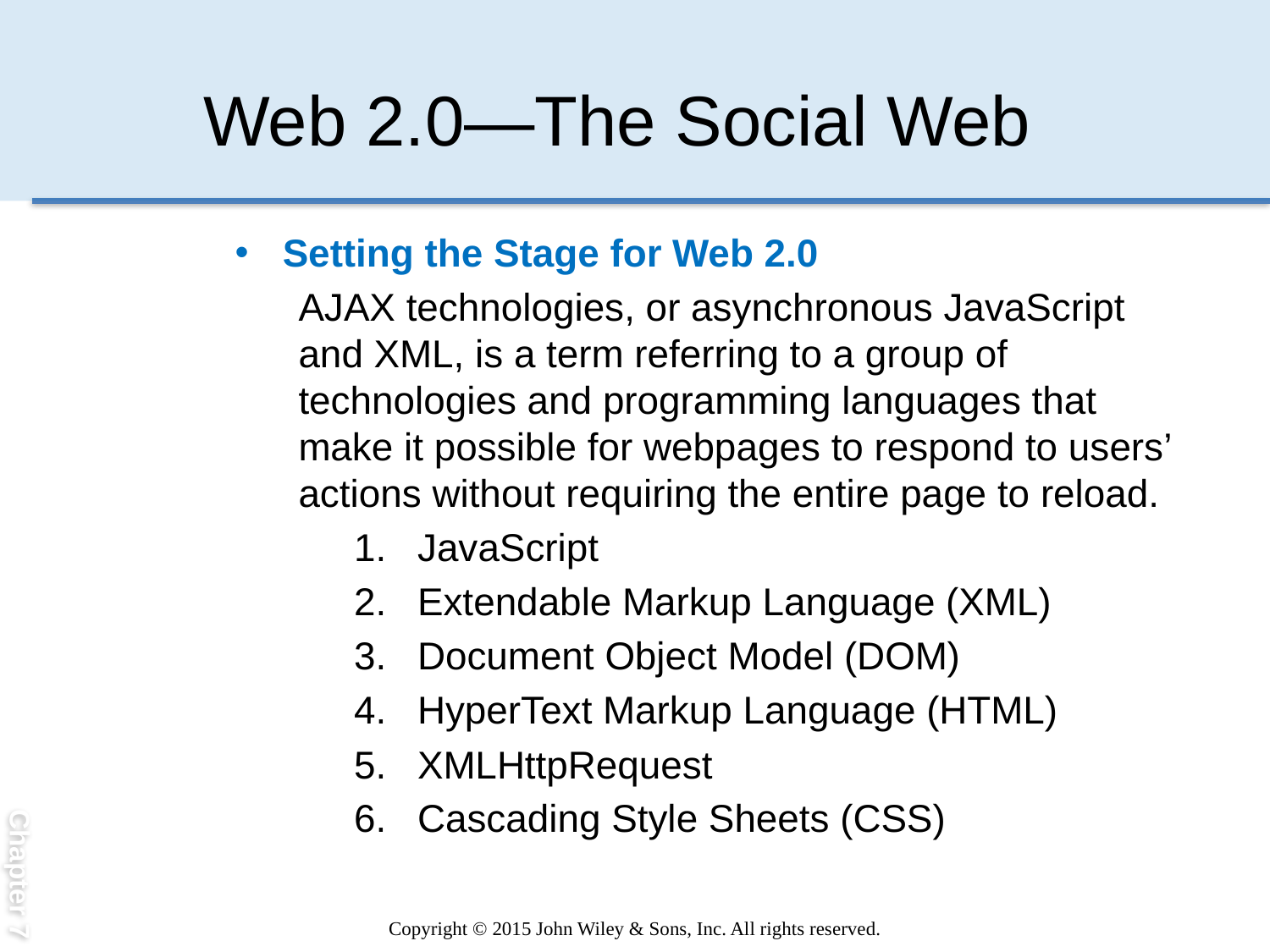

Chapter 7
# Web 2.0—The Social Web
Setting the Stage for Web 2.0
AJAX technologies, or asynchronous JavaScript and XML, is a term referring to a group of technologies and programming languages that make it possible for webpages to respond to users’ actions without requiring the entire page to reload.
JavaScript
Extendable Markup Language (XML)
Document Object Model (DOM)
HyperText Markup Language (HTML)
XMLHttpRequest
Cascading Style Sheets (CSS)